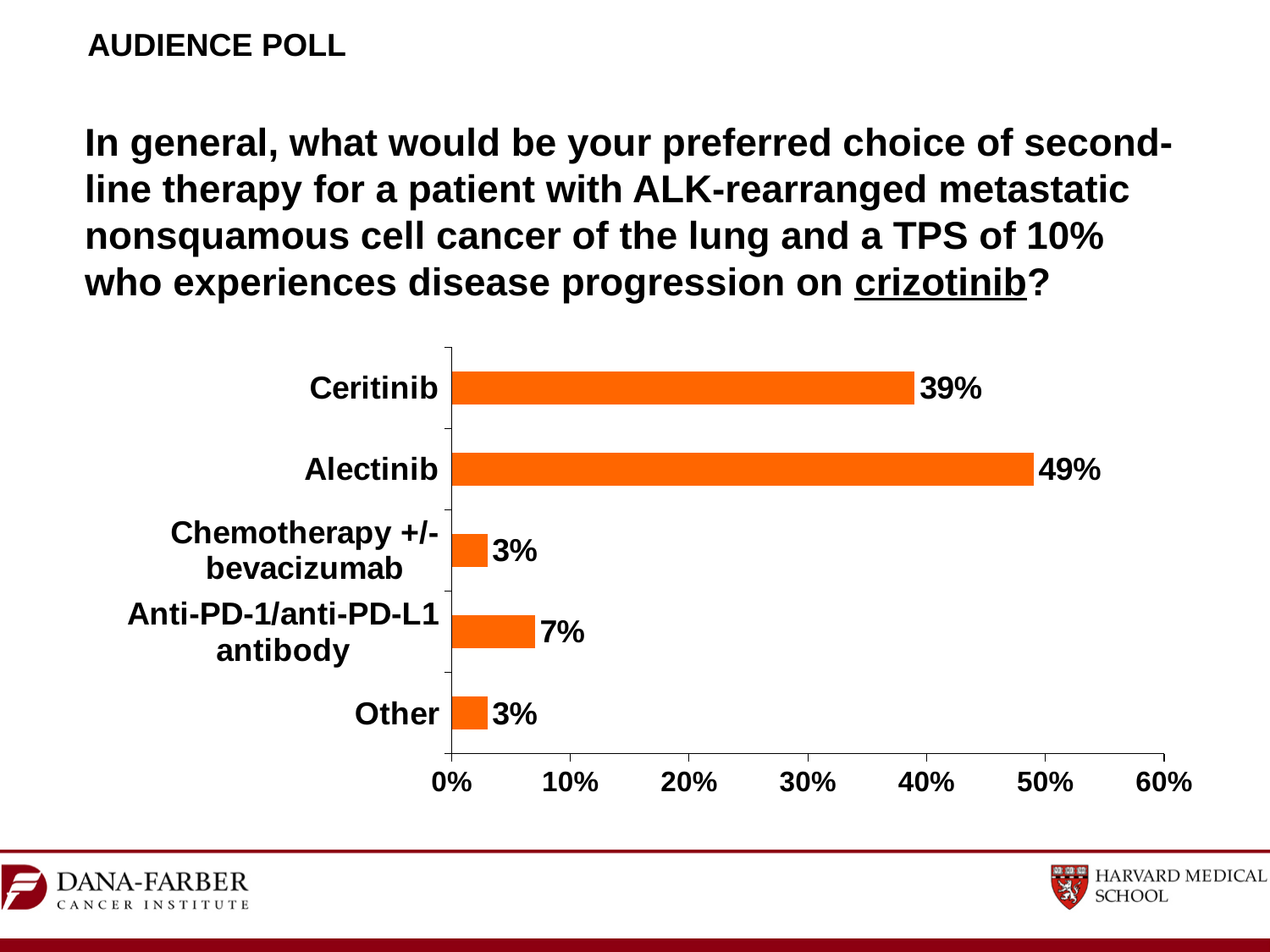

AUDIENCE POLL
In general, what would be your preferred choice of second-line therapy for a patient with ALK-rearranged metastatic nonsquamous cell cancer of the lung and a TPS of 10% who experiences disease progression on crizotinib?

### Chart

| Category | Series 1 |
|---|---|
| Other | 0.03 |
| Anti-PD-1/anti-PD-L1 antibody | 0.07 |
| Chemotherapy +/- bevacizumab | 0.03 |
| Alectinib | 0.49 |
| Ceritinib | 0.39 |